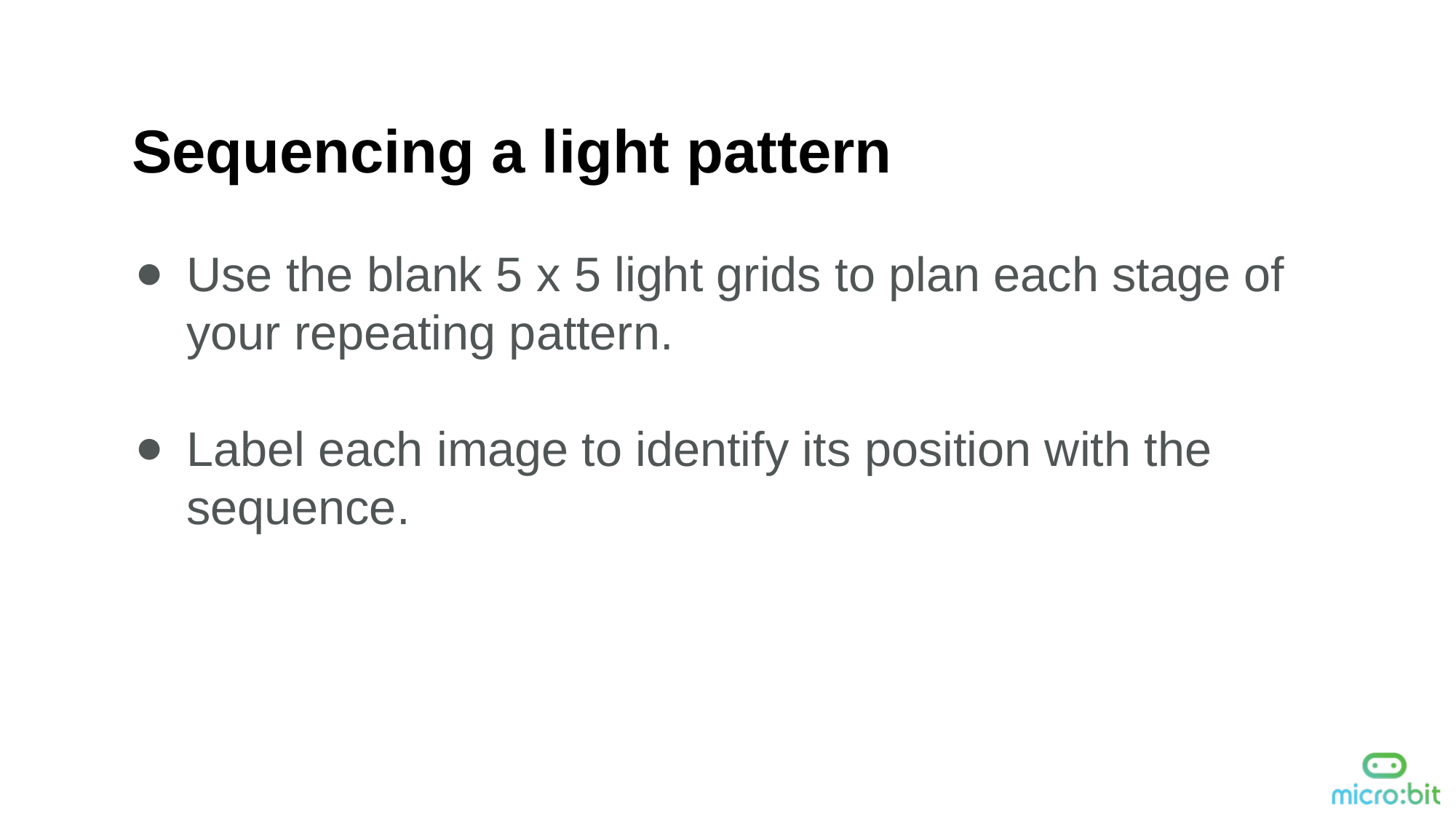

Sequencing a light pattern

Use the blank 5 x 5 light grids to plan each stage of your repeating pattern.

Label each image to identify its position with the sequence.